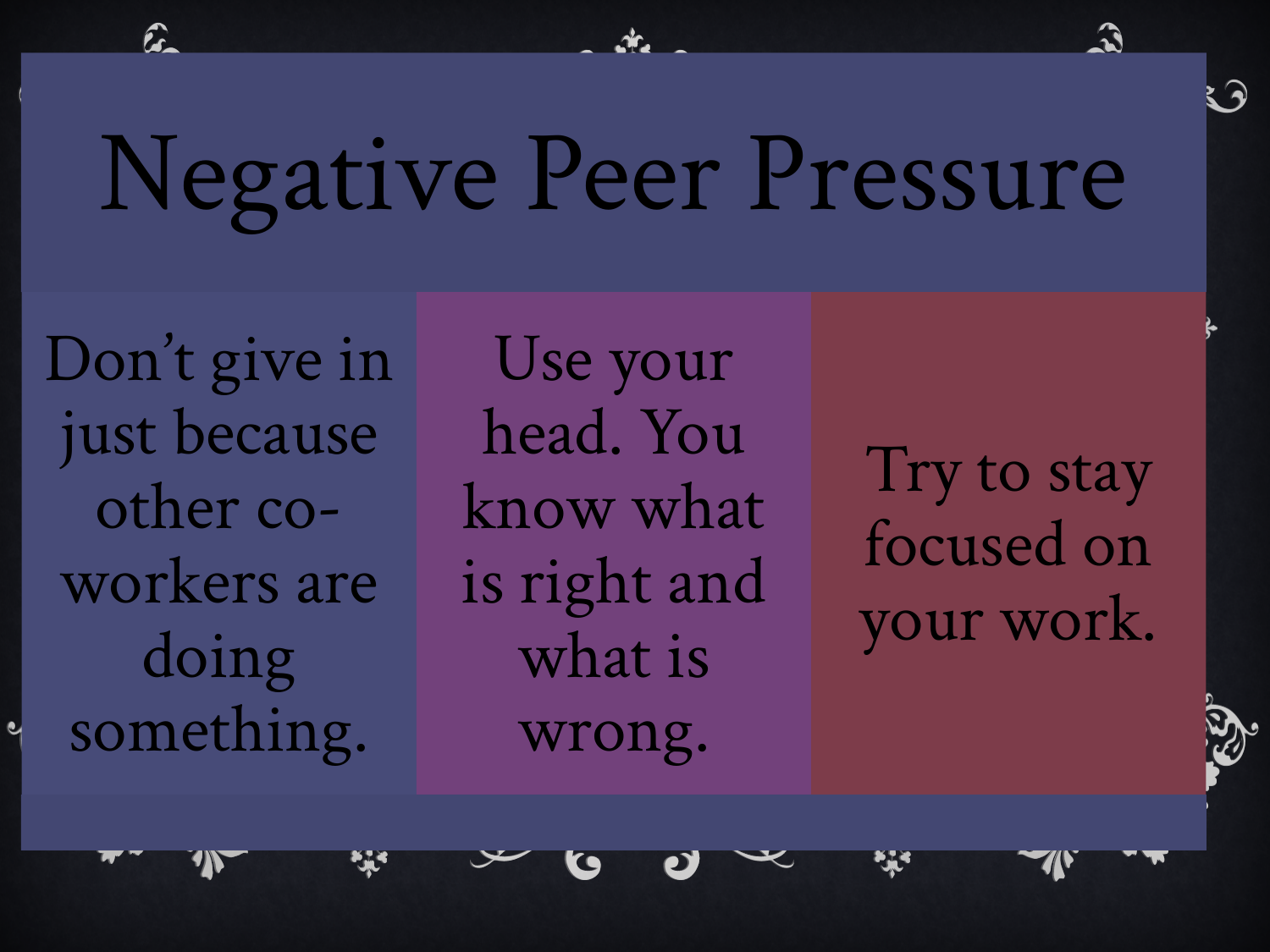

Negative Peer Pressure
Don’t give in just because other co-workers are doing something.
Use your head. You know what is right and what is wrong.
Try to stay focused on your work.